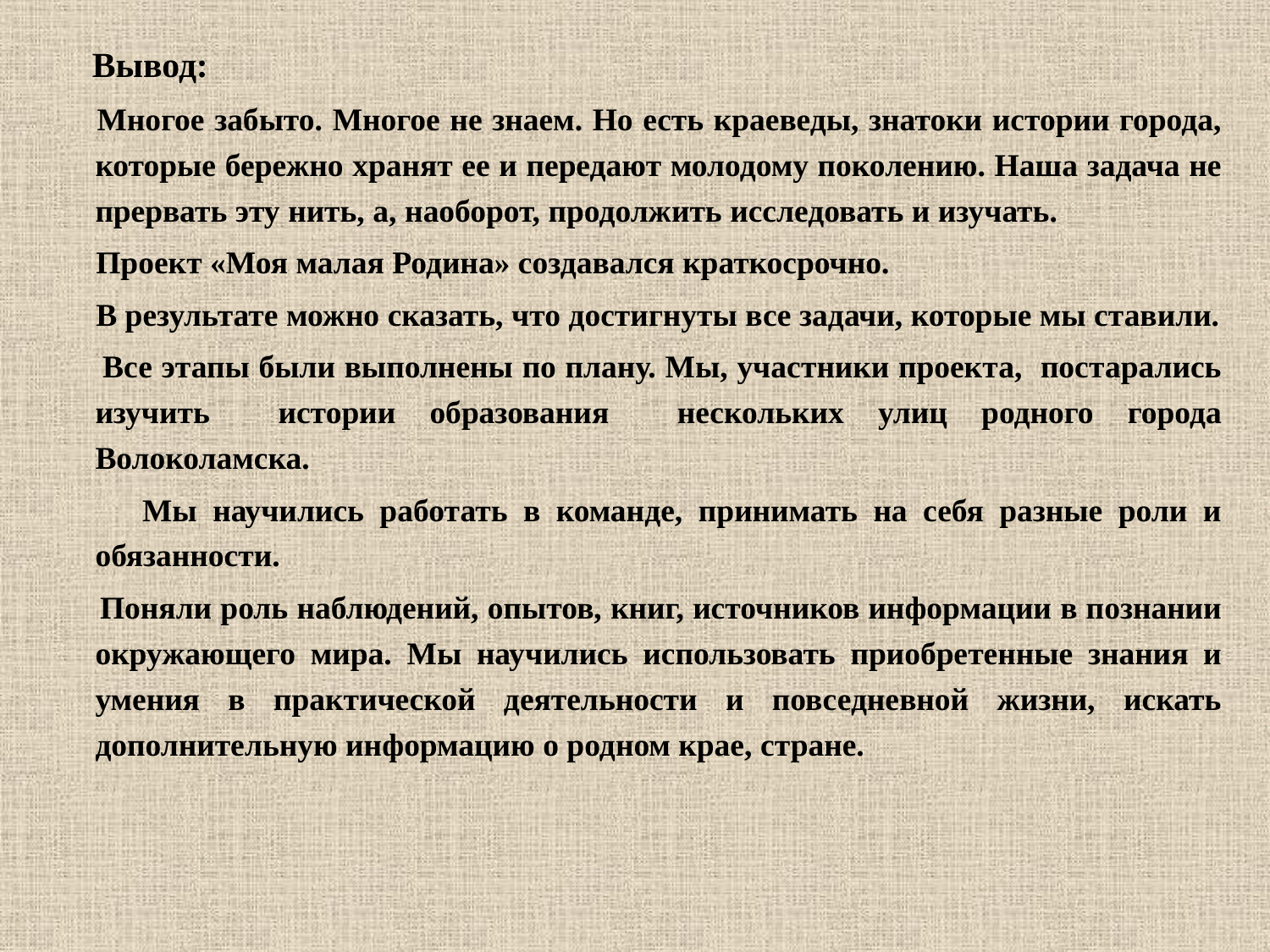

Вывод:
     Многое забыто. Многое не знаем. Но есть краеведы, знатоки истории города, которые бережно хранят ее и передают молодому поколению. Наша задача не прервать эту нить, а, наоборот, продолжить исследовать и изучать.
      Проект «Моя малая Родина» создавался краткосрочно.
      В результате можно сказать, что достигнуты все задачи, которые мы ставили.
      Все этапы были выполнены по плану. Мы, участники проекта,  постарались изучить  истории образования  нескольких улиц родного города Волоколамска.
      Мы научились работать в команде, принимать на себя разные роли и обязанности.
      Поняли роль наблюдений, опытов, книг, источников информации в познании окружающего мира. Мы научились использовать приобретенные знания и умения в практической деятельности и повседневной жизни, искать дополнительную информацию о родном крае, стране.